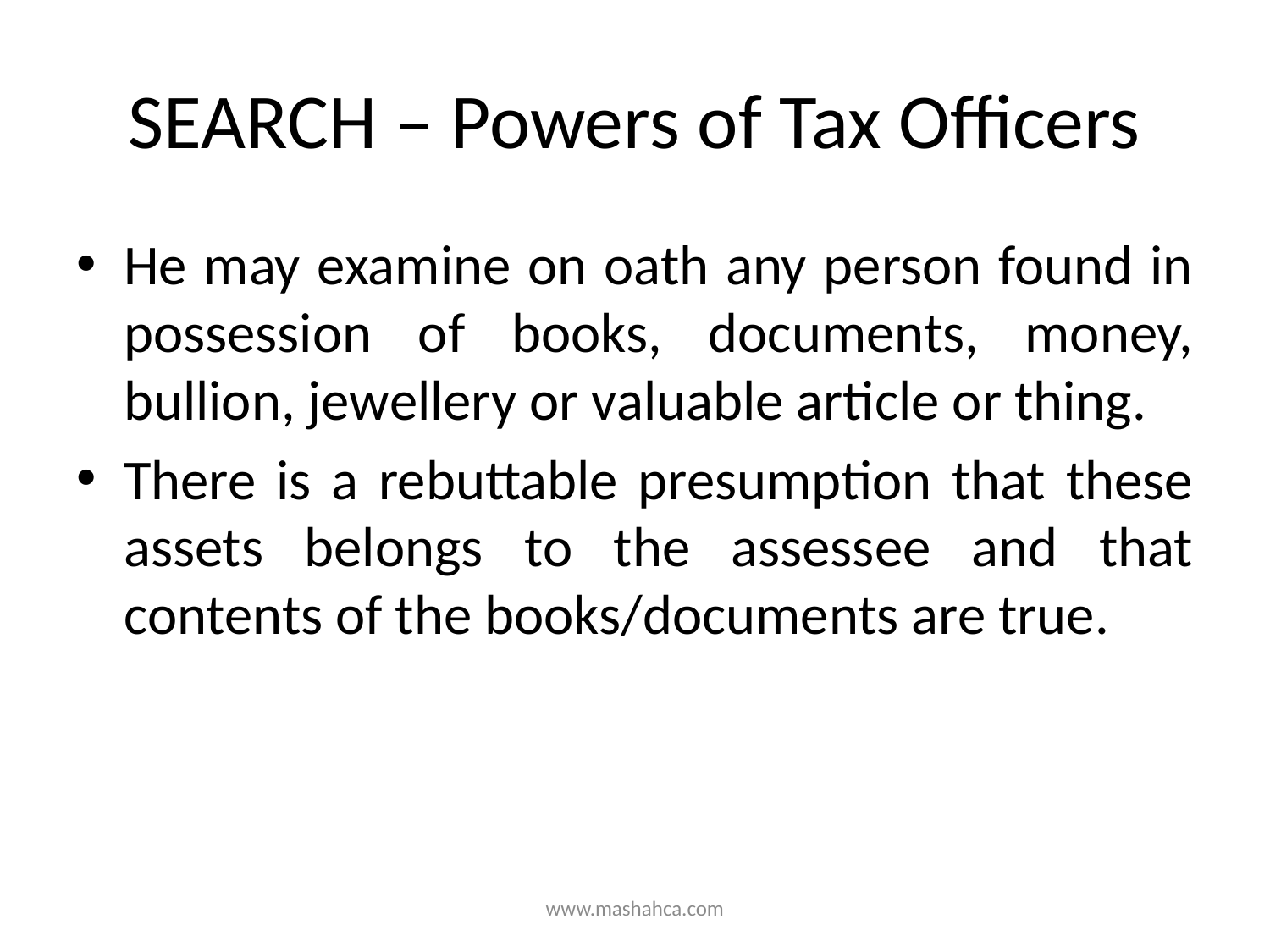

# SEARCH – Powers of Tax Officers
He may examine on oath any person found in possession of books, documents, money, bullion, jewellery or valuable article or thing.
There is a rebuttable presumption that these assets belongs to the assessee and that contents of the books/documents are true.
www.mashahca.com